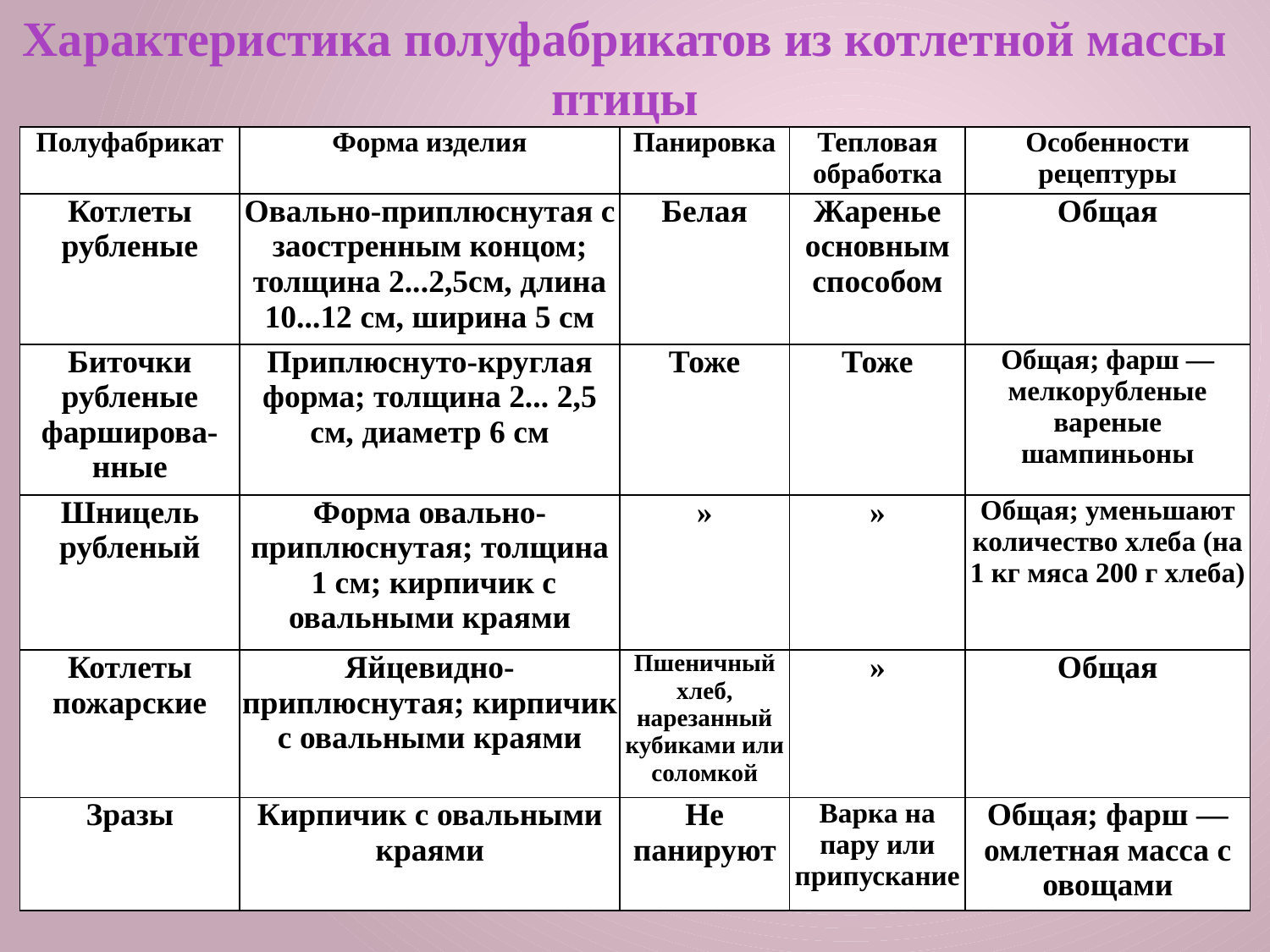

Характеристика полуфабрикатов из котлетной массы птицы

| Полуфабрикат | Форма изделия | Панировка | Тепловая обработка | Особенности рецептуры |
| --- | --- | --- | --- | --- |
| Котлеты рубленые | Овально-приплюснутая с заост­ренным концом; толщина 2...2,5см, длина 10...12 см, ширина 5 см | Белая | Жаренье основным способом | Общая |
| Биточки рубленые фарширова-нные | Приплюснуто-круглая форма; толщина 2... 2,5 см, диаметр 6 см | Тоже | Тоже | Общая; фарш — мелкорубленые вареные шампиньоны |
| Шницель рубленый | Форма овально-приплюснутая; толщина 1 см; кирпичик с овальными краями | » | » | Общая; уменьшают количество хлеба (на 1 кг мяса 200 г хлеба) |
| Котлеты пожарские | Яйцевидно-приплюснутая; кирпичик с овальными краями | Пшеничный хлеб, нарезанный куби­ками или соломкой | » | Общая |
| Зразы | Кирпичик с овальными краями | Не панируют | Варка на пару или припускание | Общая; фарш — омлетная масса с овощами |